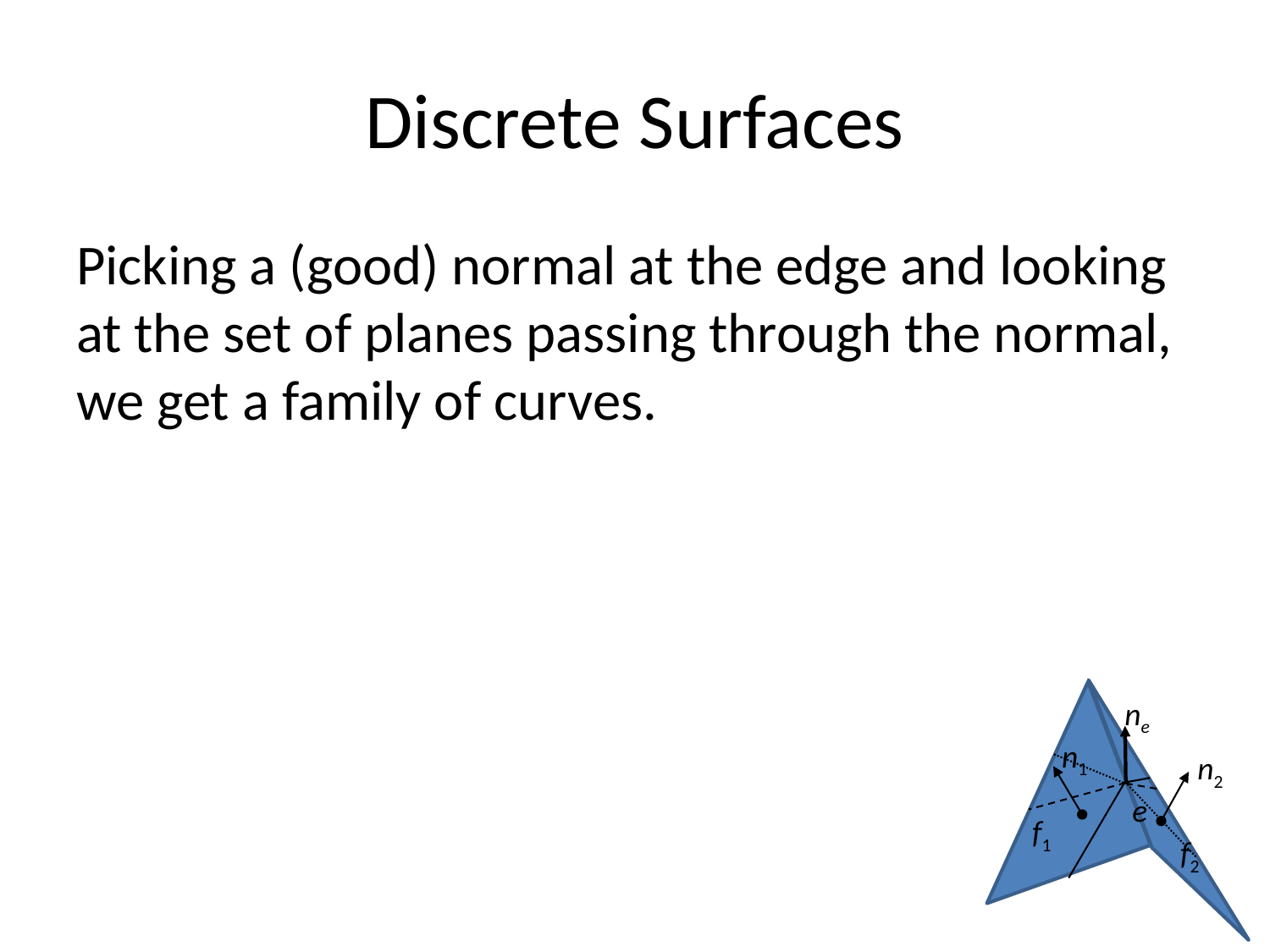

# Discrete Surfaces
Picking a (good) normal at the edge and looking at the set of planes passing through the normal, we get a family of curves.

ne
n1
n2
e
f1
f2